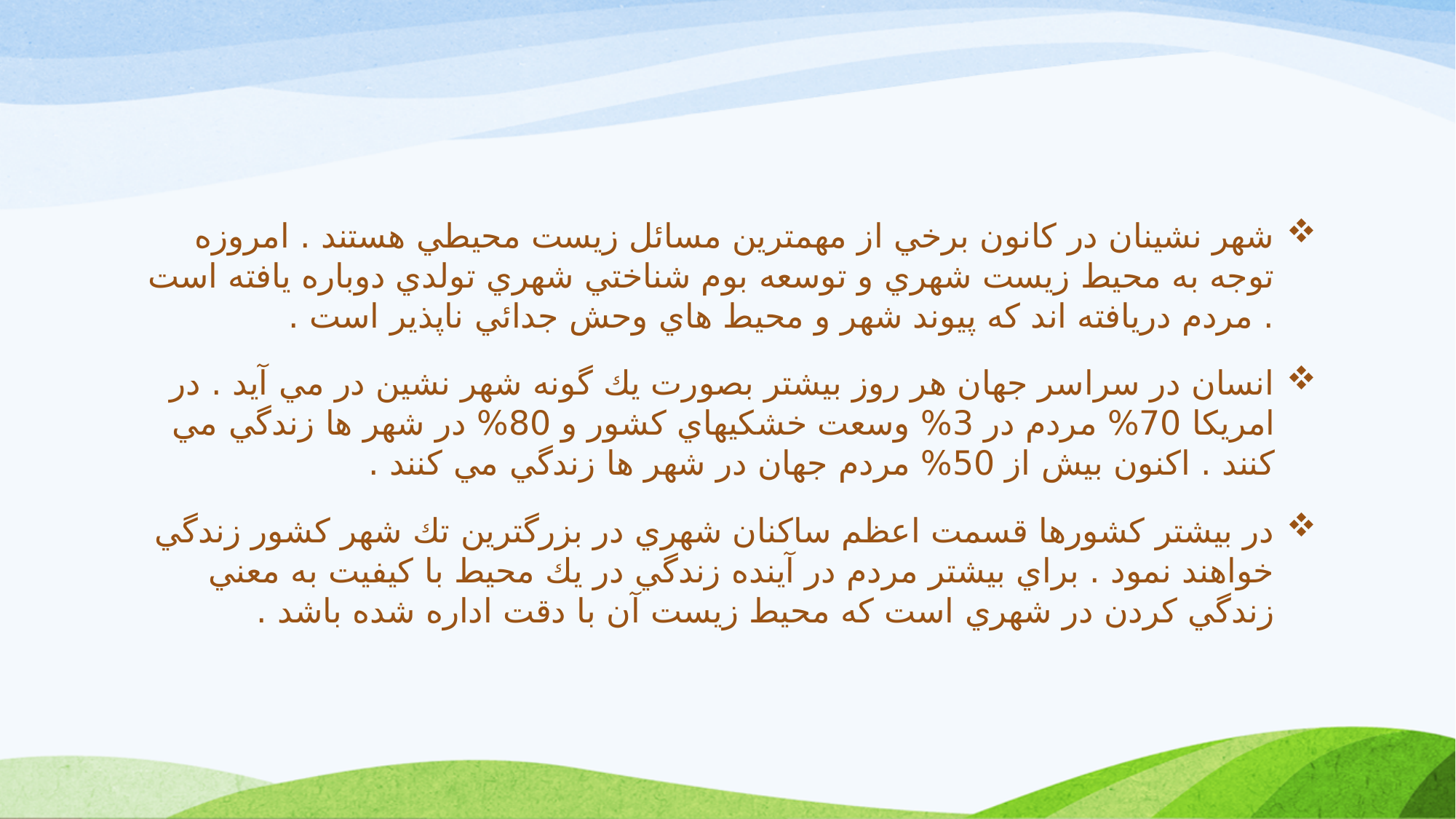

شهر نشينان در كانون برخي از مهمترين مسائل زيست محيطي هستند . امروزه توجه به محيط زيست شهري و توسعه بوم شناختي شهري تولدي دوباره يافته است . مردم دريافته اند كه پيوند شهر و محيط هاي وحش جدائي ناپذير است .
انسان در سراسر جهان هر روز بيشتر بصورت يك گونه شهر نشين در مي آيد . در امريكا 70% مردم در 3% وسعت خشكيهاي كشور و 80% در شهر ها زندگي مي كنند . اكنون بيش از 50% مردم جهان در شهر ها زندگي مي كنند .
در بيشتر كشورها قسمت اعظم ساكنان شهري در بزرگترين تك شهر كشور زندگي خواهند نمود . براي بيشتر مردم در آينده زندگي در يك محيط با كيفيت به معني زندگي كردن در شهري است كه محيط زيست آن با دقت اداره شده باشد .